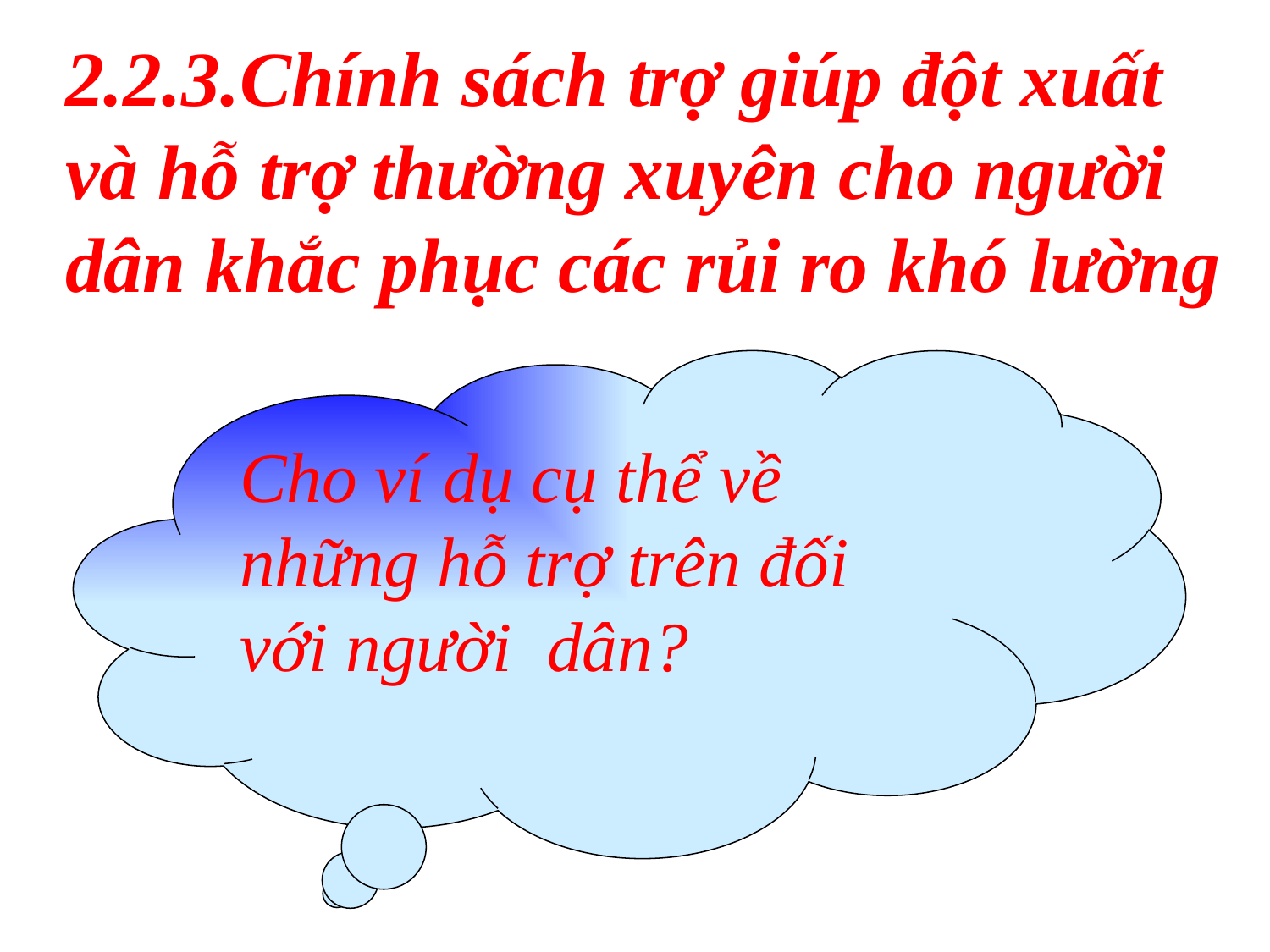

2.2.3.Chính sách trợ giúp đột xuất và hỗ trợ thường xuyên cho người dân khắc phục các rủi ro khó lường
Cho ví dụ cụ thể về những hỗ trợ trên đối với người  dân?